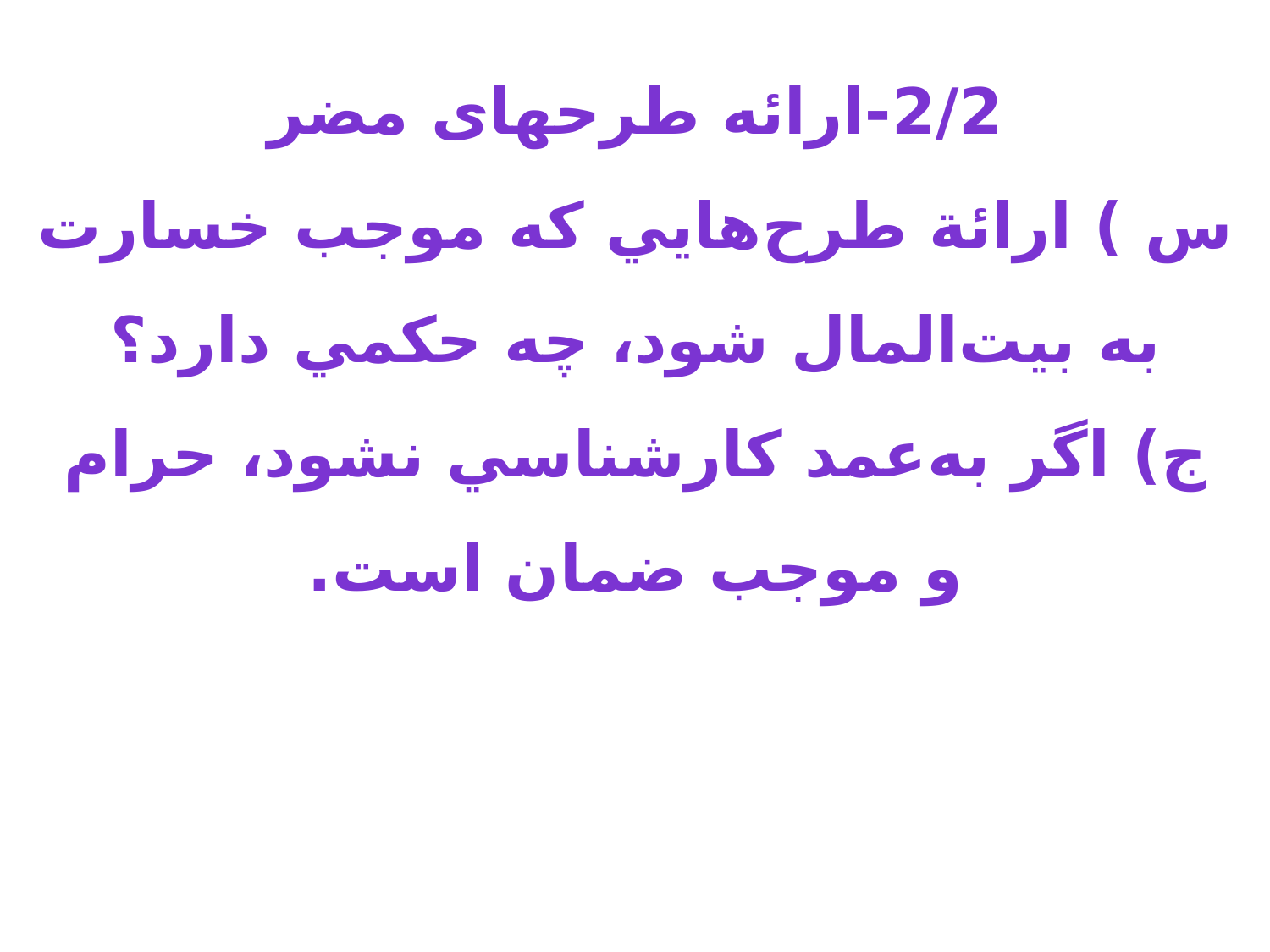

2/2-ارائه طرحهای مضر
س ) ارائة طرح‌هايي كه موجب خسارت به بيت‌المال شود، چه حكمي دارد؟
ج) اگر به‌عمد كارشناسي نشود، حرام و موجب ضمان است.